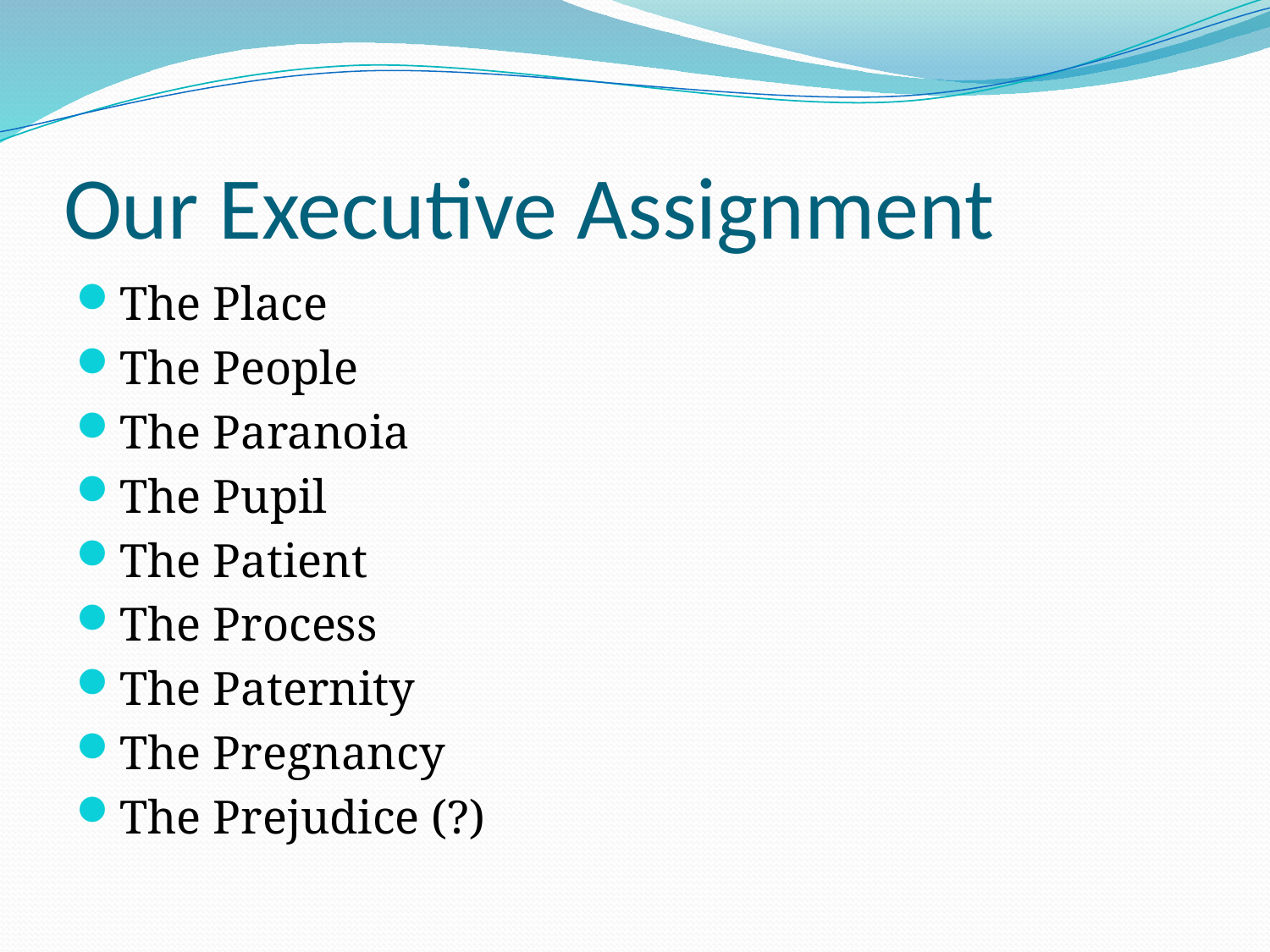

# Our Executive Assignment
The Place
The People
The Paranoia
The Pupil
The Patient
The Process
The Paternity
The Pregnancy
The Prejudice (?)